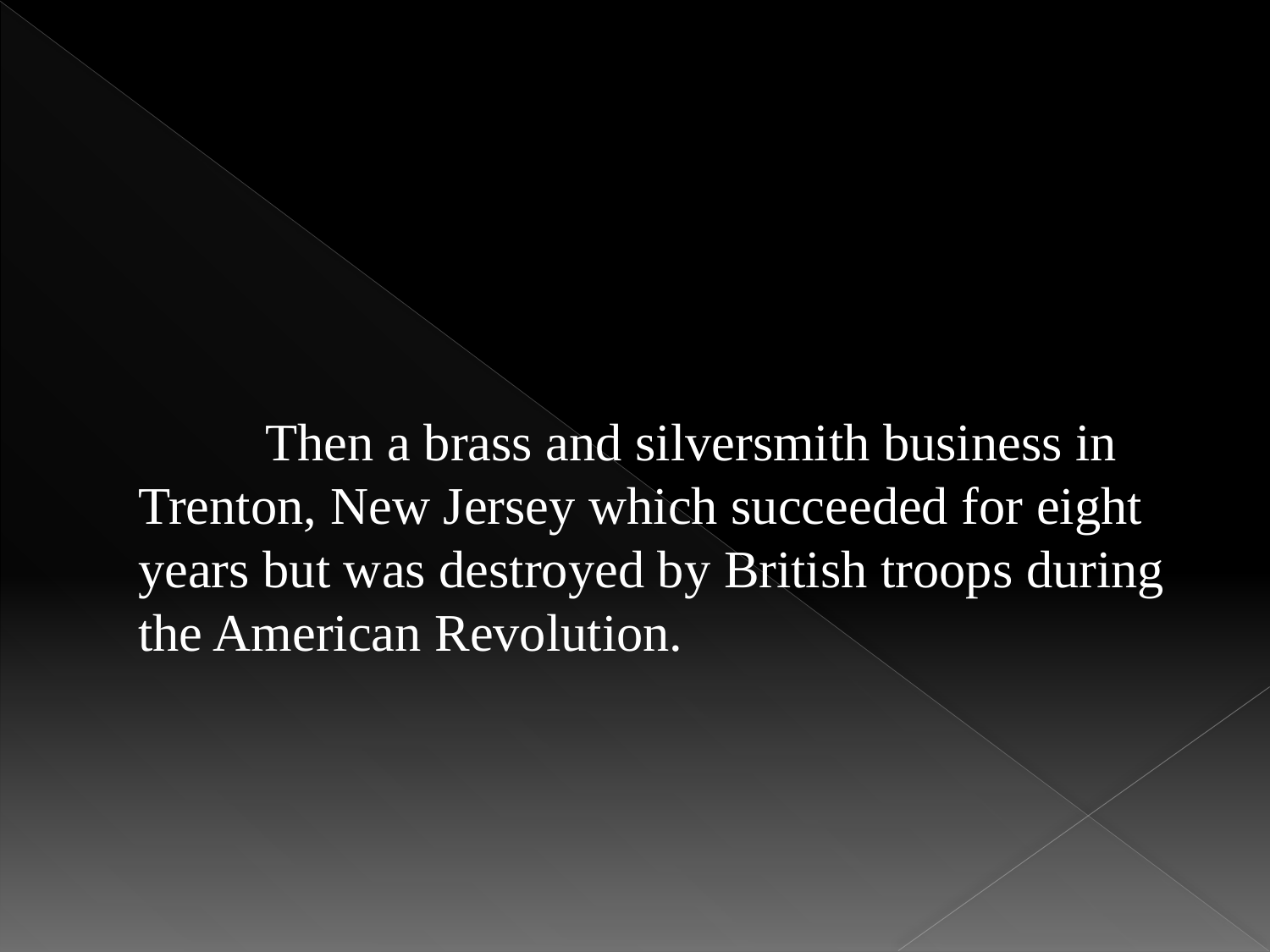

#
		Then a brass and silversmith business in Trenton, New Jersey which succeeded for eight years but was destroyed by British troops during the American Revolution.